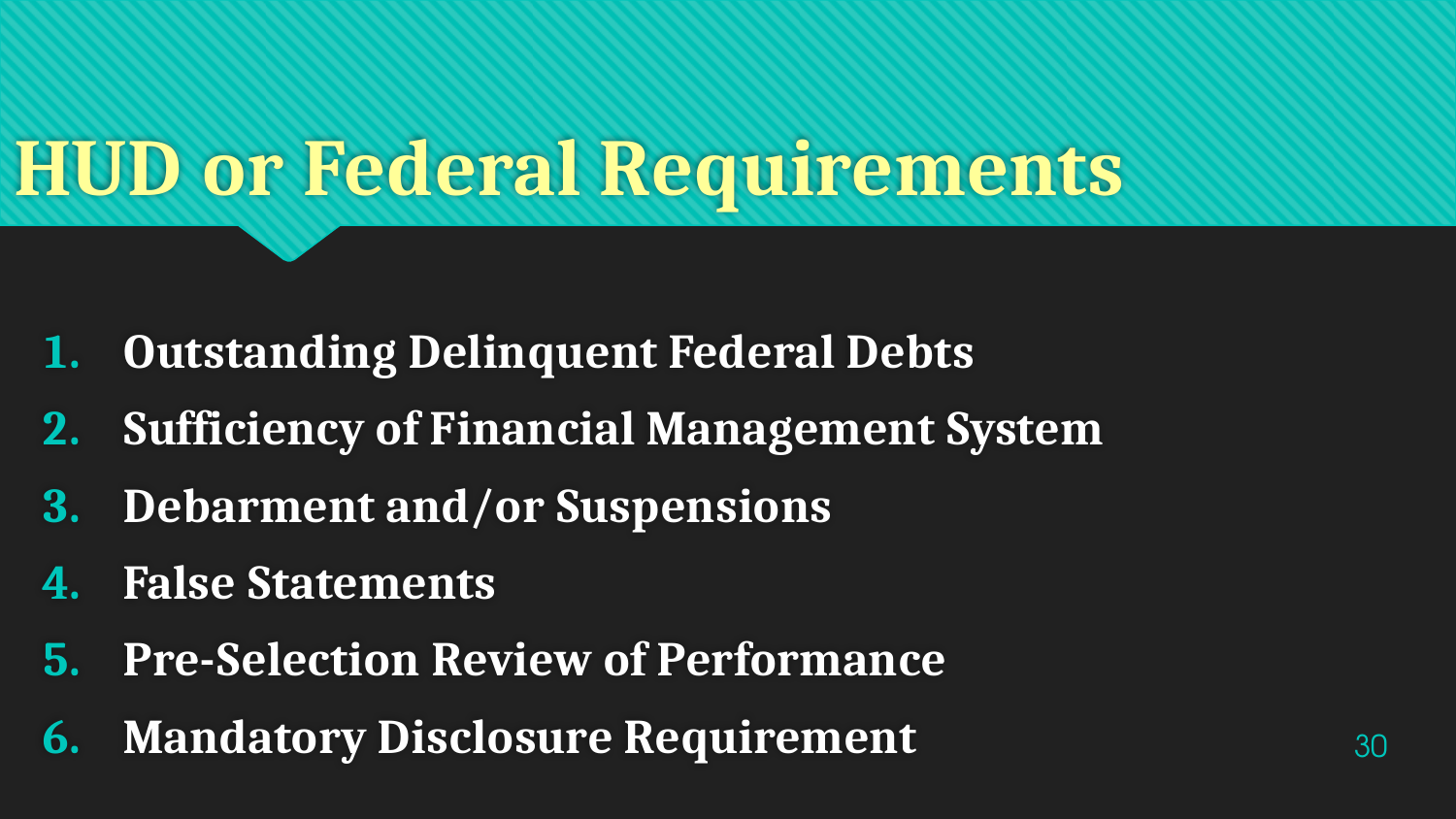

# HUD or Federal Requirements
Outstanding Delinquent Federal Debts
Sufficiency of Financial Management System
Debarment and/or Suspensions
False Statements
Pre-Selection Review of Performance
Mandatory Disclosure Requirement

30